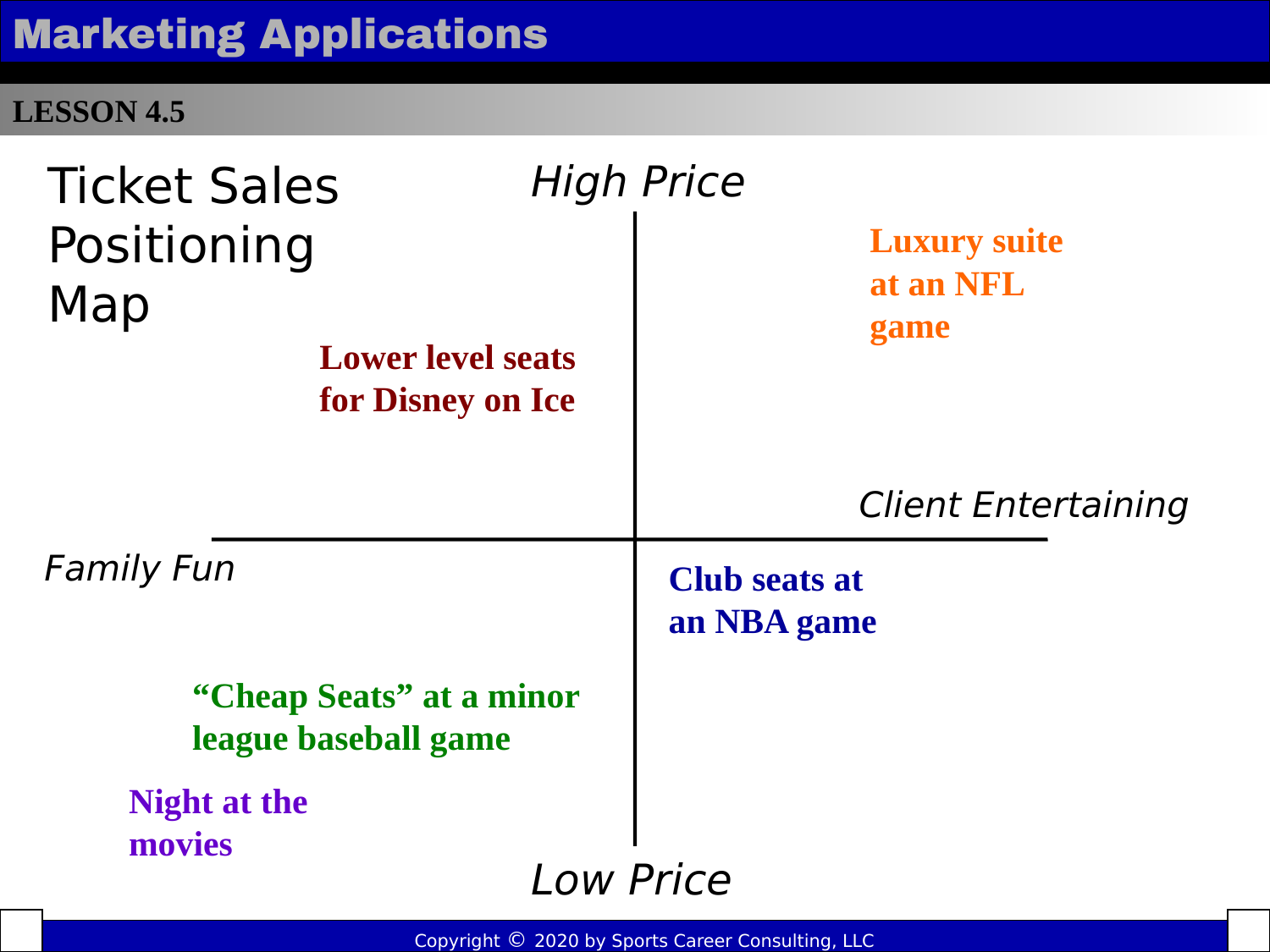

Marketing Applications
LESSON 4.5
Ticket Sales
Positioning
Map
High Price

Luxury suite at an NFL game
Lower level seats for Disney on Ice
Client Entertaining
Family Fun

Club seats at an NBA game
“Cheap Seats” at a minor league baseball game
Night at the movies
Low Price
Copyright © 2020 by Sports Career Consulting, LLC